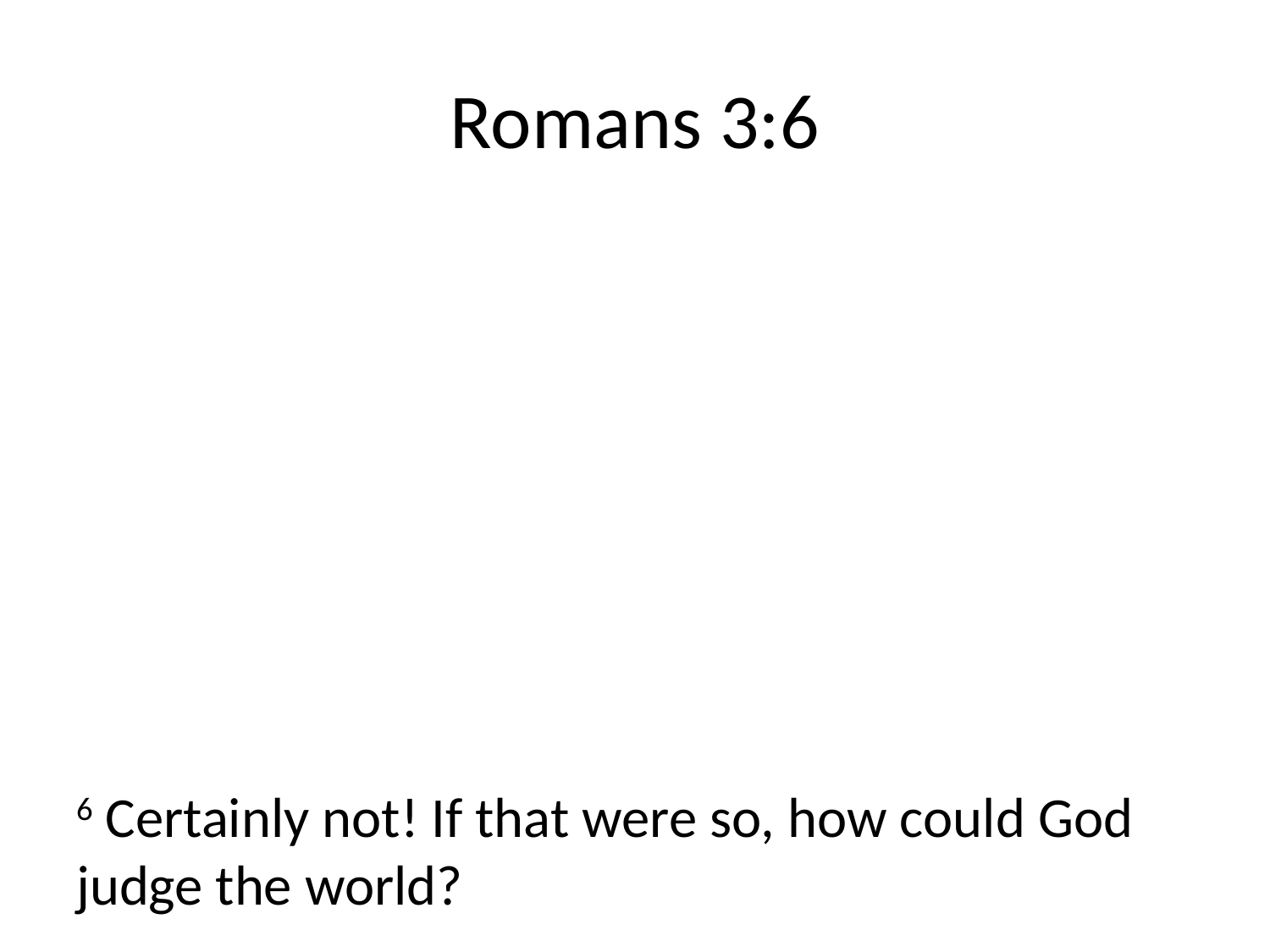

# Romans 3:6

6 Certainly not! If that were so, how could God judge the world?